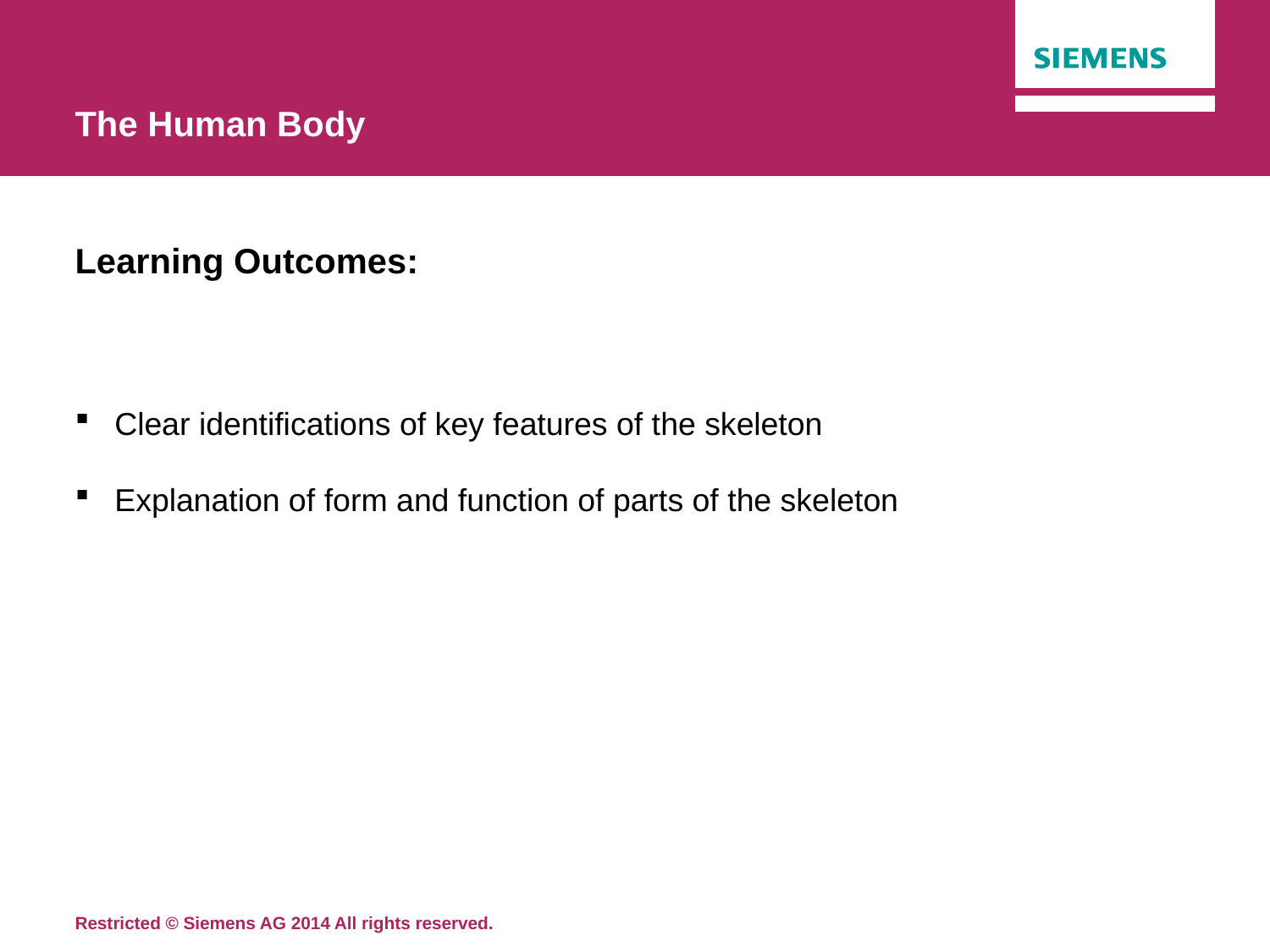

# The Human Body
Learning Outcomes:

Clear identifications of key features of the skeleton
Explanation of form and function of parts of the skeleton